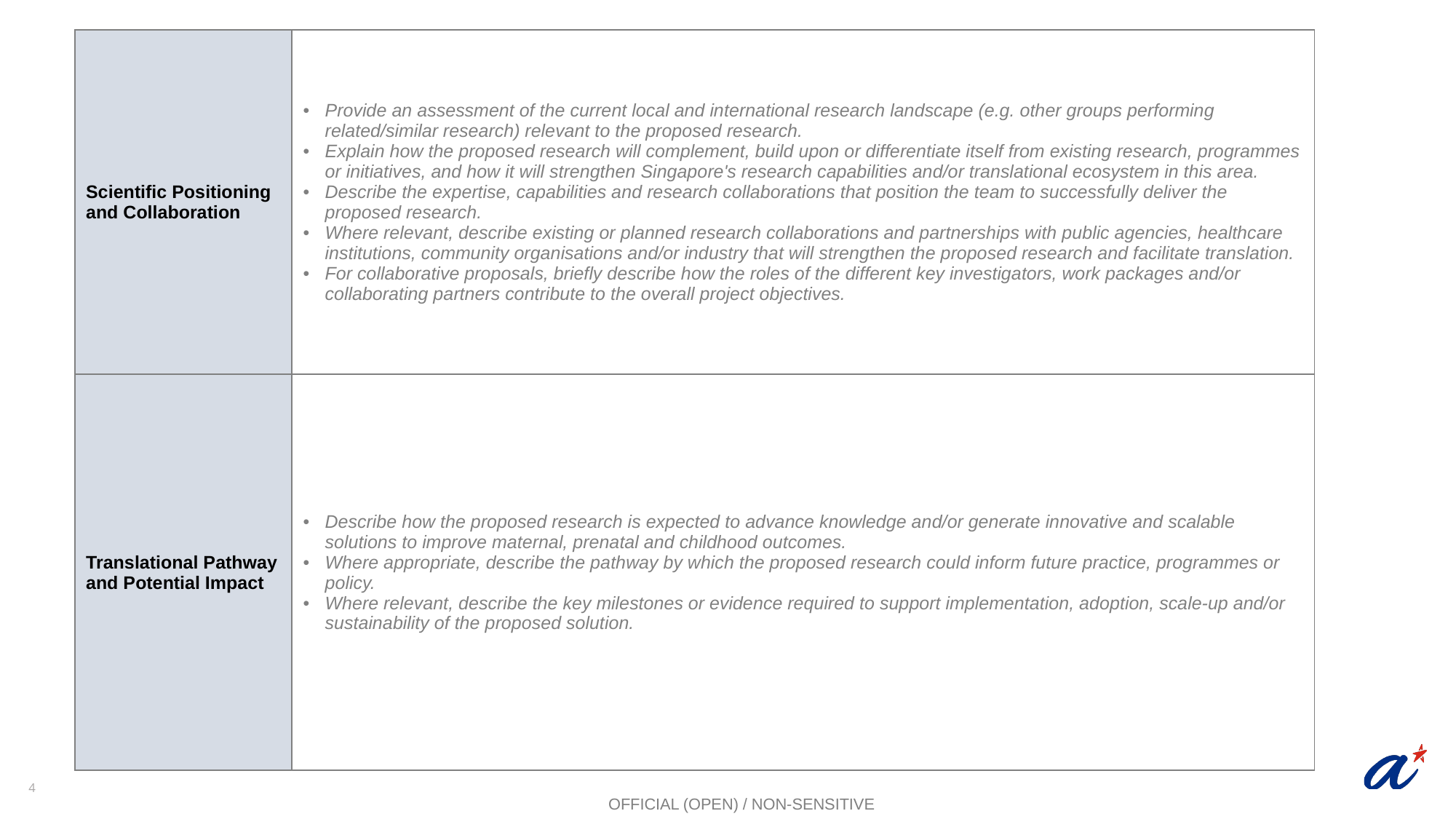

| Scientific Positioning and Collaboration | • Provide an assessment of the current local and international research landscape (e.g. other groups performing related/similar research) relevant to the proposed research. • Explain how the proposed research will complement, build upon or differentiate itself from existing research, programmes or initiatives, and how it will strengthen Singapore's research capabilities and/or translational ecosystem in this area. • Describe the expertise, capabilities and research collaborations that position the team to successfully deliver the proposed research. • Where relevant, describe existing or planned research collaborations and partnerships with public agencies, healthcare institutions, community organisations and/or industry that will strengthen the proposed research and facilitate translation. • For collaborative proposals, briefly describe how the roles of the different key investigators, work packages and/or collaborating partners contribute to the overall project objectives. |
| --- | --- |
| Translational Pathway and Potential Impact | • Describe how the proposed research is expected to advance knowledge and/or generate innovative and scalable solutions to improve maternal, prenatal and childhood outcomes. • Where appropriate, describe the pathway by which the proposed research could inform future practice, programmes or policy. • Where relevant, describe the key milestones or evidence required to support implementation, adoption, scale-up and/or sustainability of the proposed solution. |
OFFICIAL (OPEN) / NON-SENSITIVE